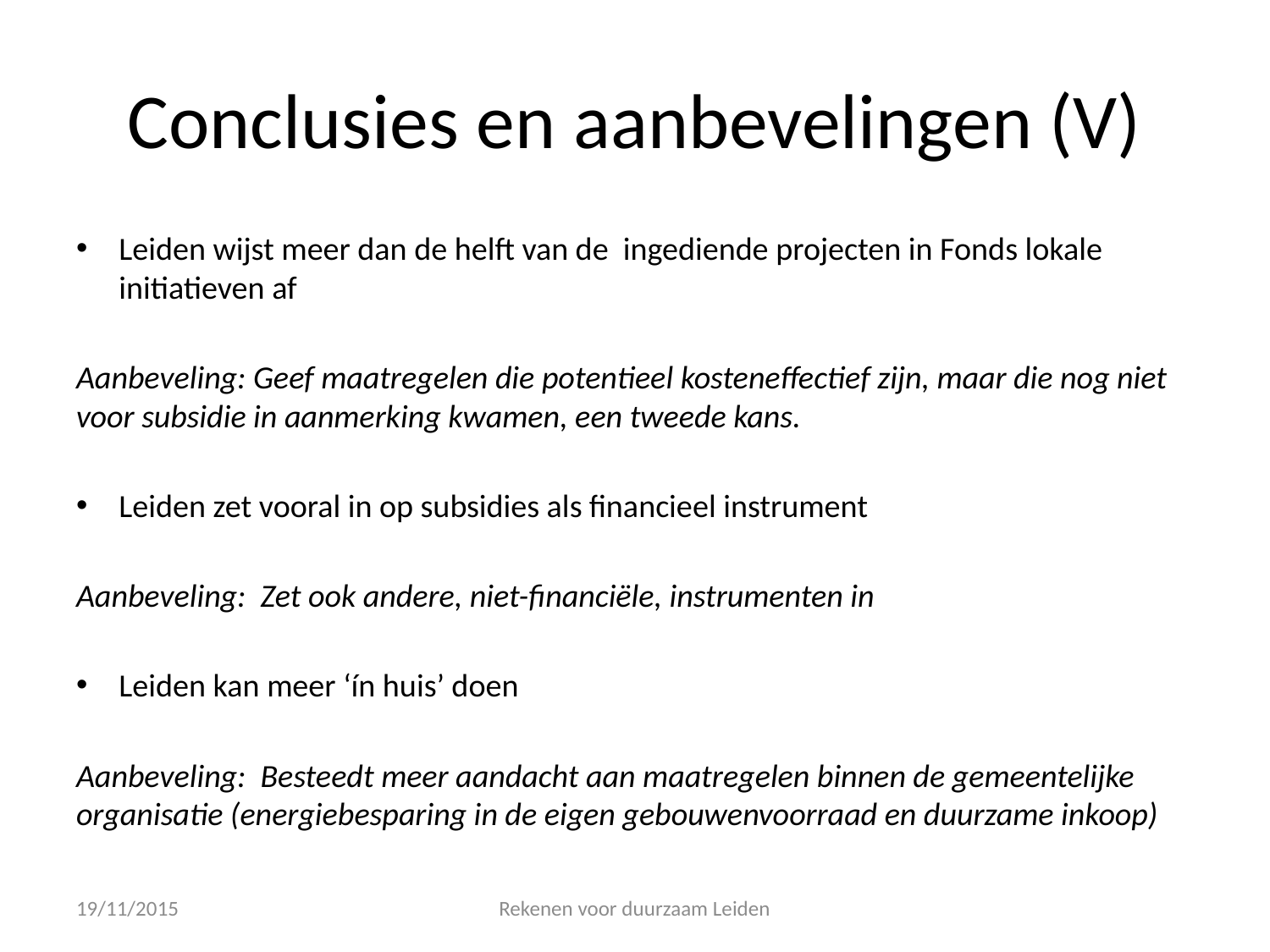

# Conclusies en aanbevelingen (V)
Leiden wijst meer dan de helft van de  ingediende projecten in Fonds lokale initiatieven af

Aanbeveling: Geef maatregelen die potentieel kosteneffectief zijn, maar die nog niet voor subsidie in aanmerking kwamen, een tweede kans.

Leiden zet vooral in op subsidies als financieel instrument

Aanbeveling:  Zet ook andere, niet-financiële, instrumenten in

Leiden kan meer ‘ín huis’ doen

Aanbeveling:  Besteedt meer aandacht aan maatregelen binnen de gemeentelijke organisatie (energiebesparing in de eigen gebouwenvoorraad en duurzame inkoop)

19/11/2015
Rekenen voor duurzaam Leiden